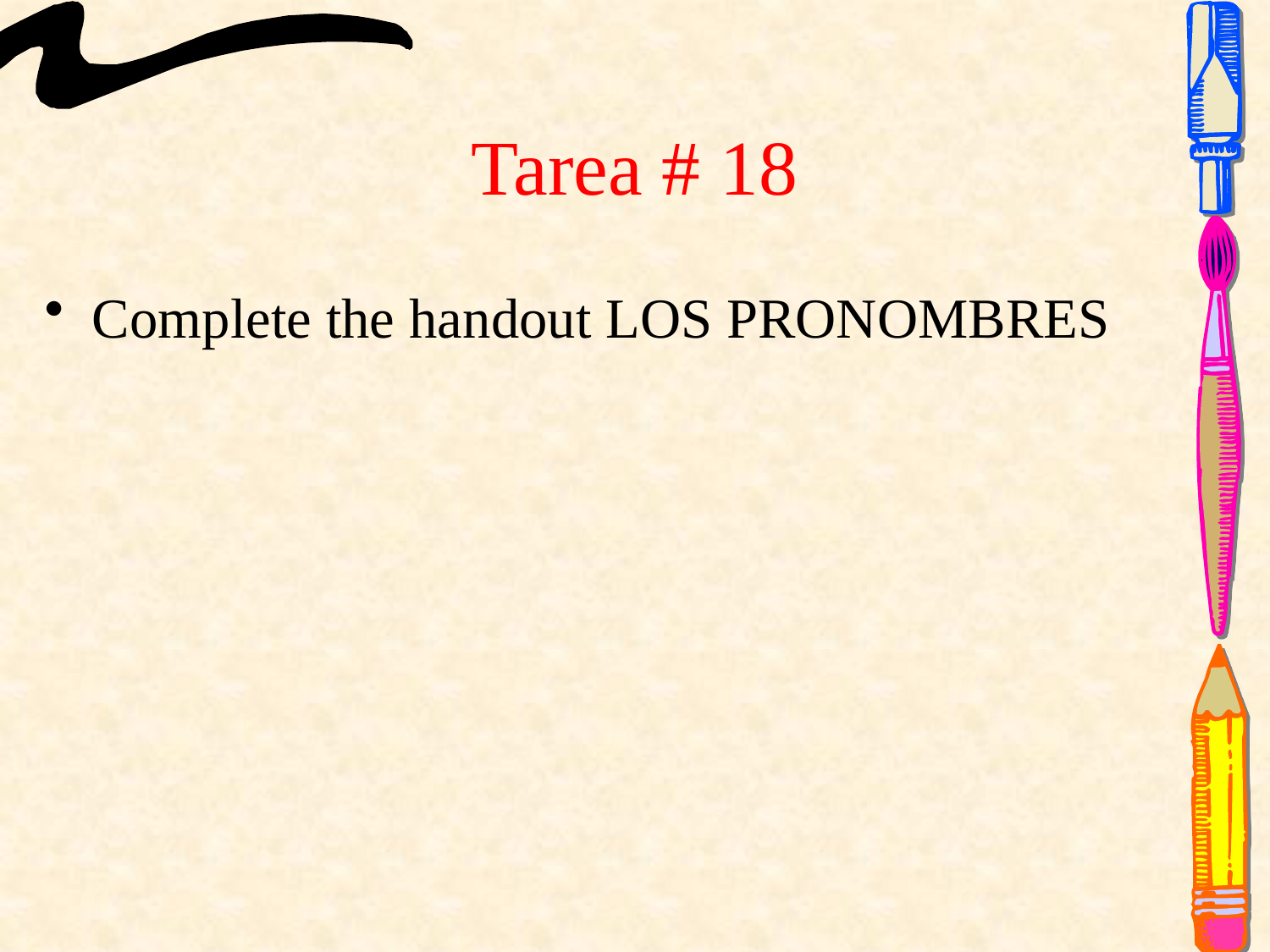

# Tarea # 18
Complete the handout LOS PRONOMBRES